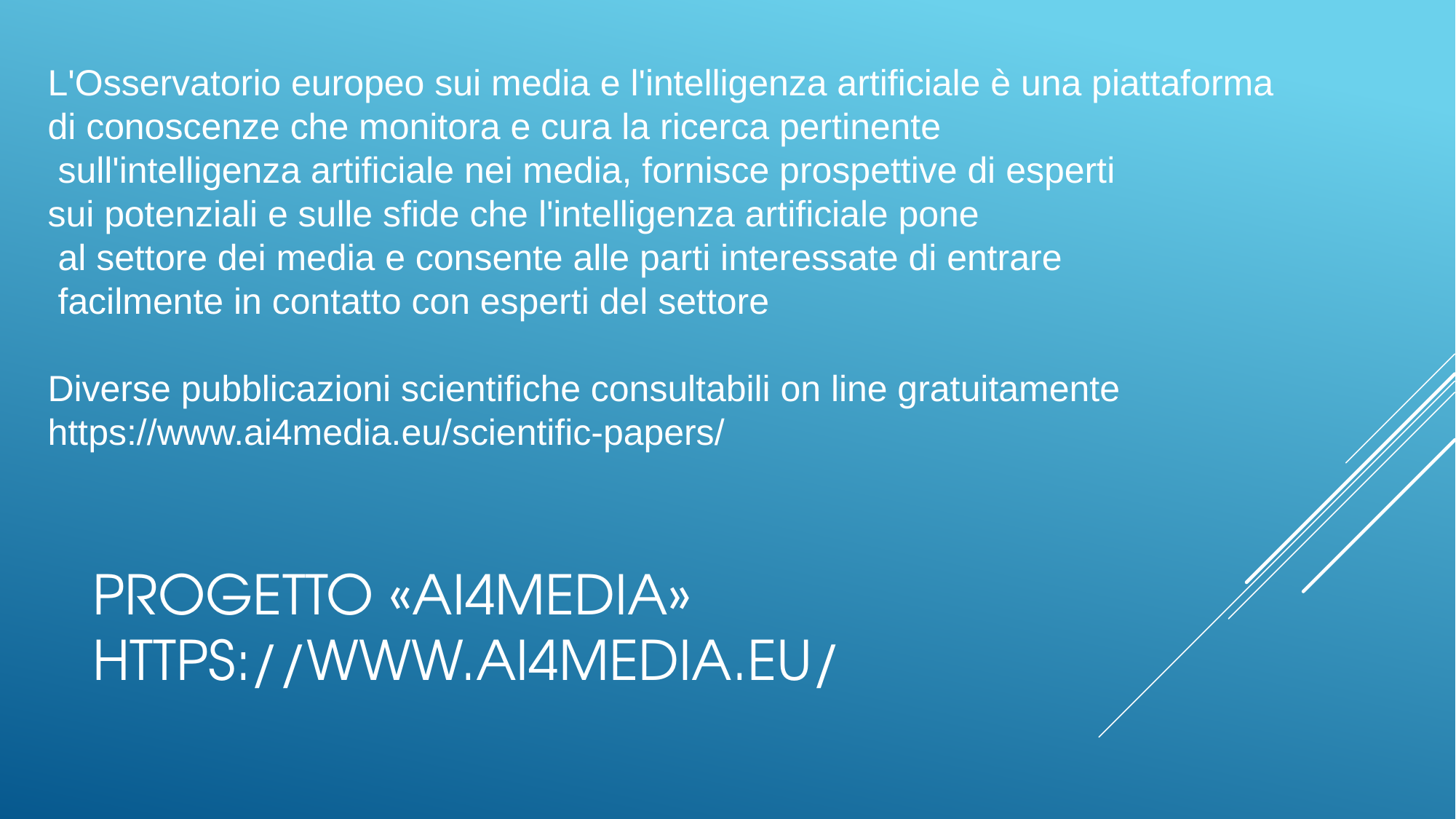

L'Osservatorio europeo sui media e l'intelligenza artificiale è una piattaforma
di conoscenze che monitora e cura la ricerca pertinente
 sull'intelligenza artificiale nei media, fornisce prospettive di esperti
sui potenziali e sulle sfide che l'intelligenza artificiale pone
 al settore dei media e consente alle parti interessate di entrare
 facilmente in contatto con esperti del settore

Diverse pubblicazioni scientifiche consultabili on line gratuitamente
https://www.ai4media.eu/scientific-papers/
# PROGETTO «AI4MEDIA» https://www.ai4media.eu/